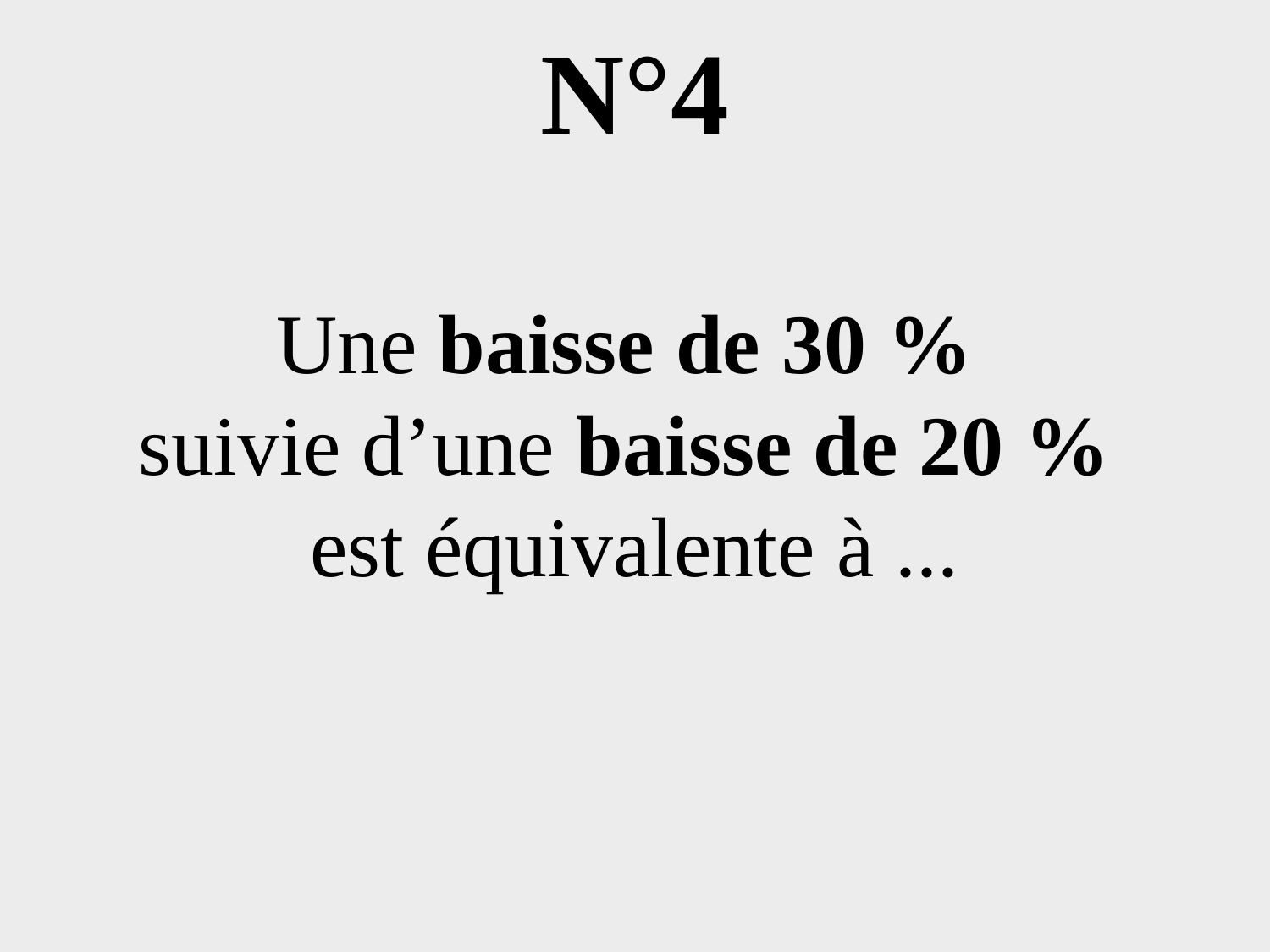

# N°4
Une baisse de 30 %
suivie d’une baisse de 20 %
est équivalente à ...